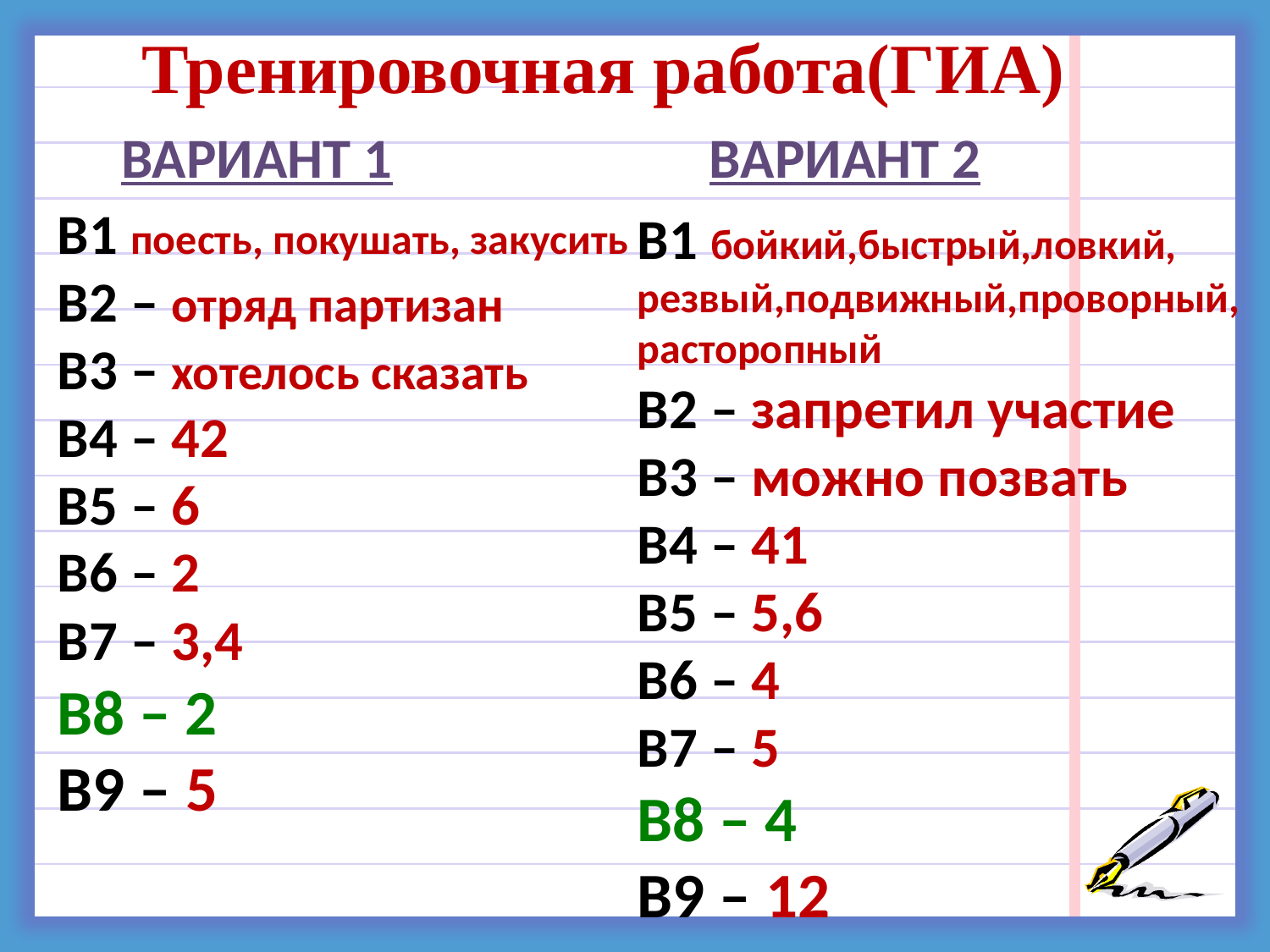

Тренировочная работа(ГИА)
ВАРИАНТ 1
ВАРИАНТ 2
В1 поесть, покушать, закусить
В2 – отряд партизан
В3 – хотелось сказать
В4 – 42
В5 – 6
В6 – 2
В7 – 3,4
В8 – 2
В9 – 5

В1 бойкий,быстрый,ловкий,
резвый,подвижный,проворный,расторопный
В2 – запретил участие
В3 – можно позвать
В4 – 41
В5 – 5,6
В6 – 4
В7 – 5
В8 – 4
В9 – 12